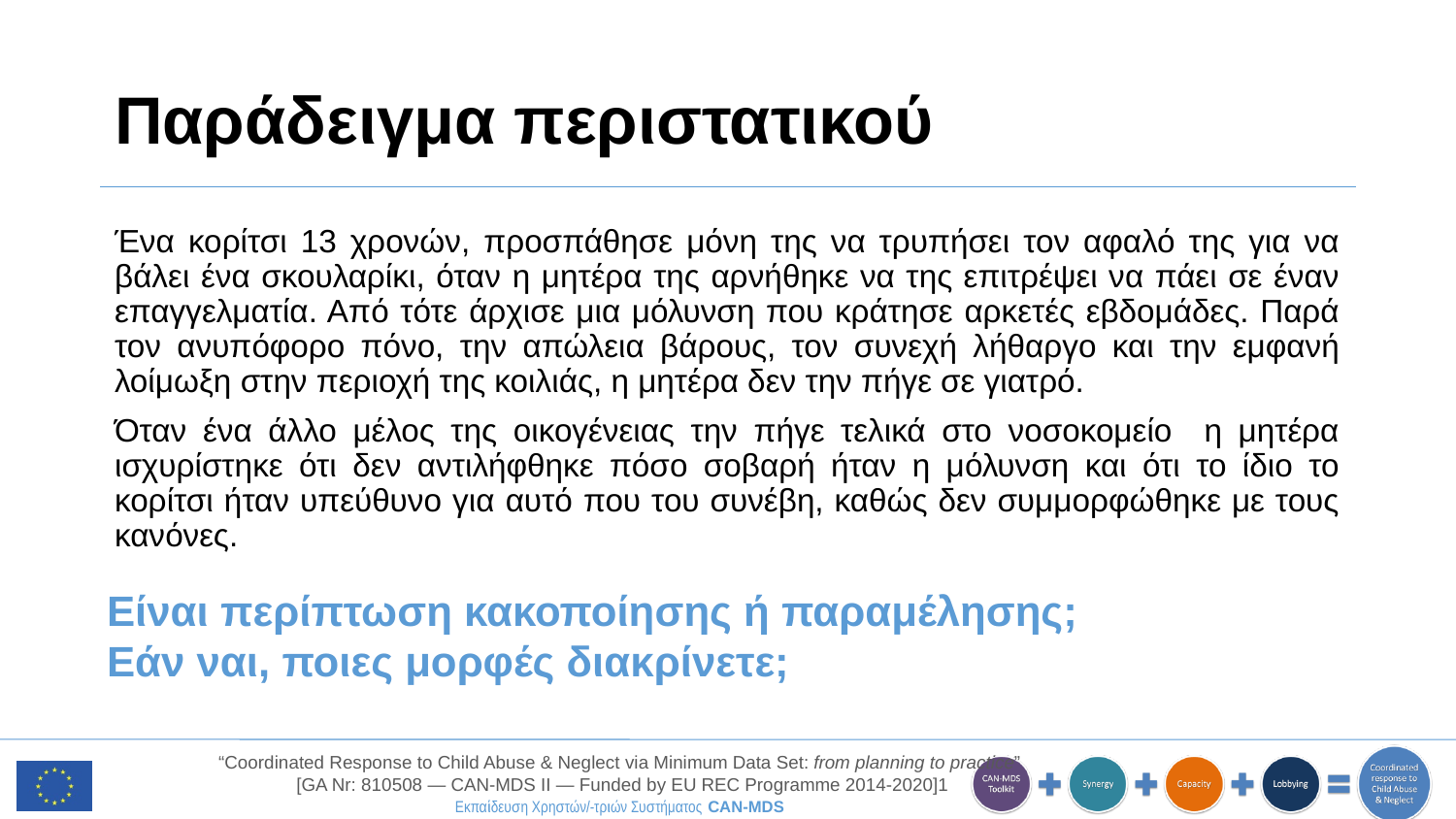

# Παράδειγμα περιστατικού
Ένα κορίτσι 13 χρονών, προσπάθησε μόνη της να τρυπήσει τον αφαλό της για να βάλει ένα σκουλαρίκι, όταν η μητέρα της αρνήθηκε να της επιτρέψει να πάει σε έναν επαγγελματία. Από τότε άρχισε μια μόλυνση που κράτησε αρκετές εβδομάδες. Παρά τον ανυπόφορο πόνο, την απώλεια βάρους, τον συνεχή λήθαργο και την εμφανή λοίμωξη στην περιοχή της κοιλιάς, η μητέρα δεν την πήγε σε γιατρό.
Όταν ένα άλλο μέλος της οικογένειας την πήγε τελικά στο νοσοκομείο  η μητέρα ισχυρίστηκε ότι δεν αντιλήφθηκε πόσο σοβαρή ήταν η μόλυνση και ότι το ίδιο το κορίτσι ήταν υπεύθυνο για αυτό που του συνέβη, καθώς δεν συμμορφώθηκε με τους κανόνες.
Είναι περίπτωση κακοποίησης ή παραμέλησης;
Εάν ναι, ποιες μορφές διακρίνετε;